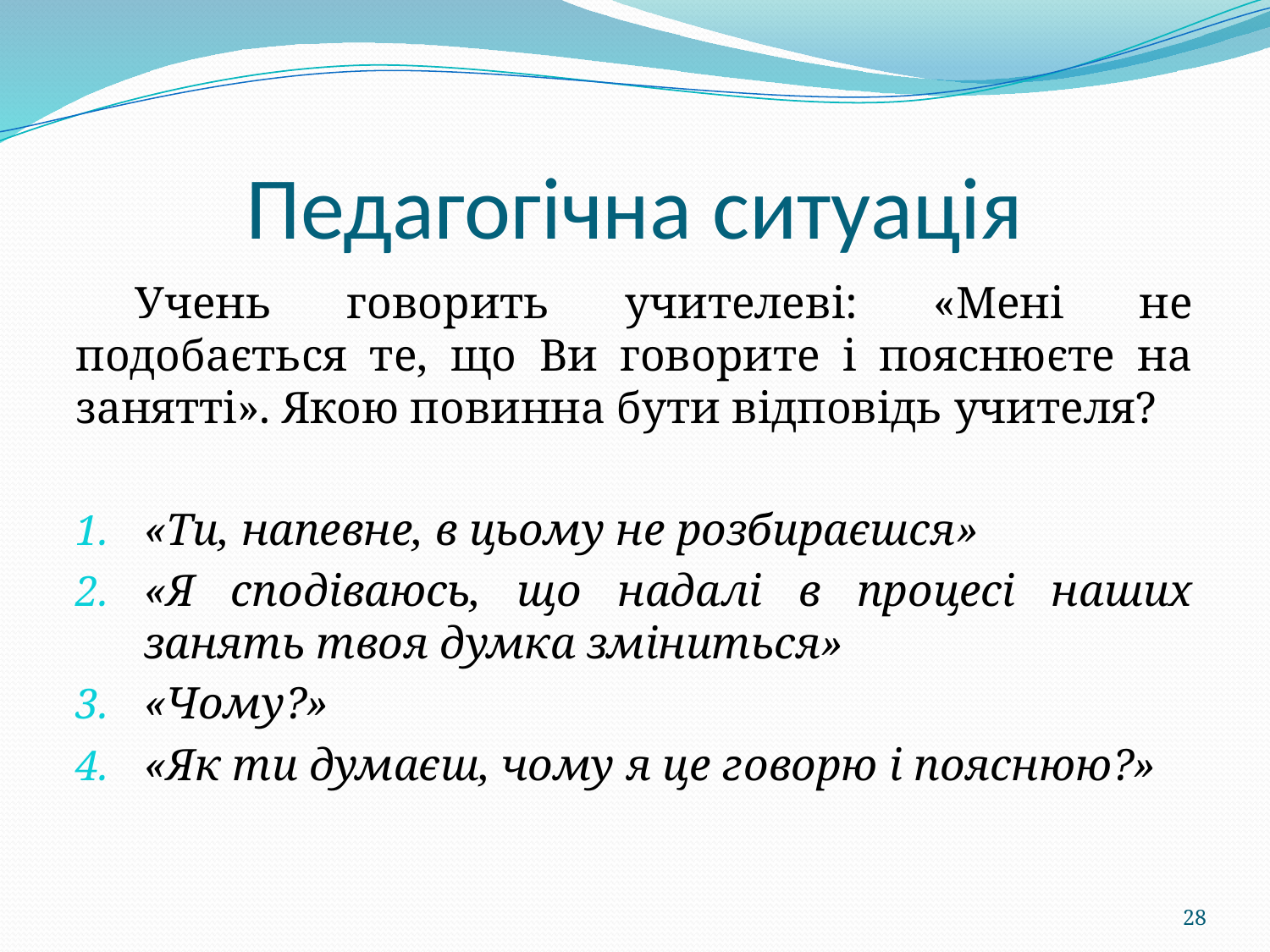

# Педагогічна ситуація
Учень говорить учителеві: «Мені не подобається те, що Ви говорите і пояснюєте на занятті». Якою повинна бути відповідь учителя?

«Ти, напевне, в цьому не розбираєшся»
«Я сподіваюсь, що надалі в процесі наших занять твоя думка зміниться»
«Чому?»
«Як ти думаєш, чому я це говорю і пояснюю?»
28